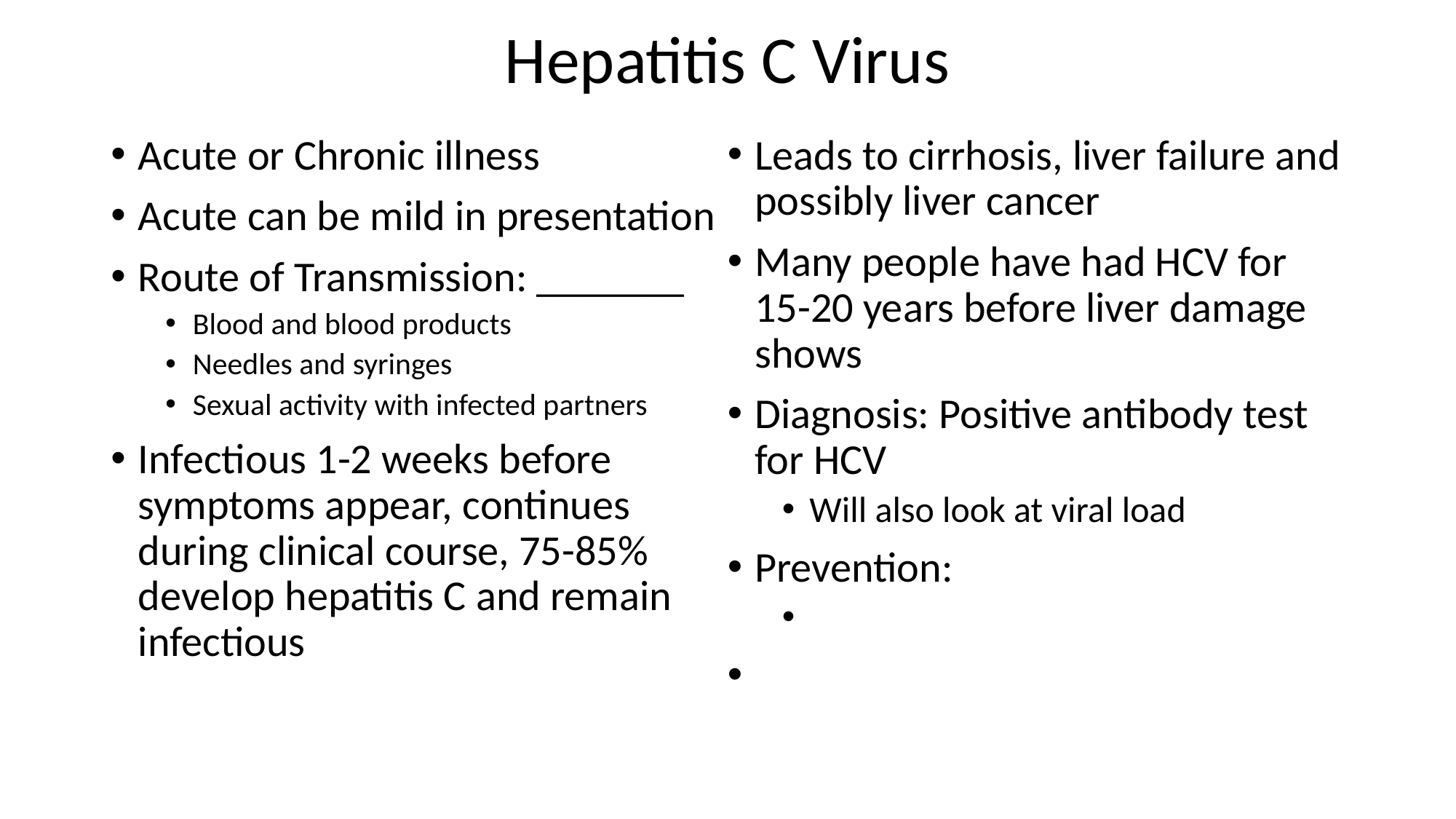

# Hepatitis C Virus
Acute or Chronic illness
Acute can be mild in presentation
Route of Transmission: _______
Blood and blood products
Needles and syringes
Sexual activity with infected partners
Infectious 1-2 weeks before symptoms appear, continues during clinical course, 75-85% develop hepatitis C and remain infectious

Leads to cirrhosis, liver failure and possibly liver cancer
Many people have had HCV for 15-20 years before liver damage shows
Diagnosis: Positive antibody test for HCV
Will also look at viral load
Prevention: